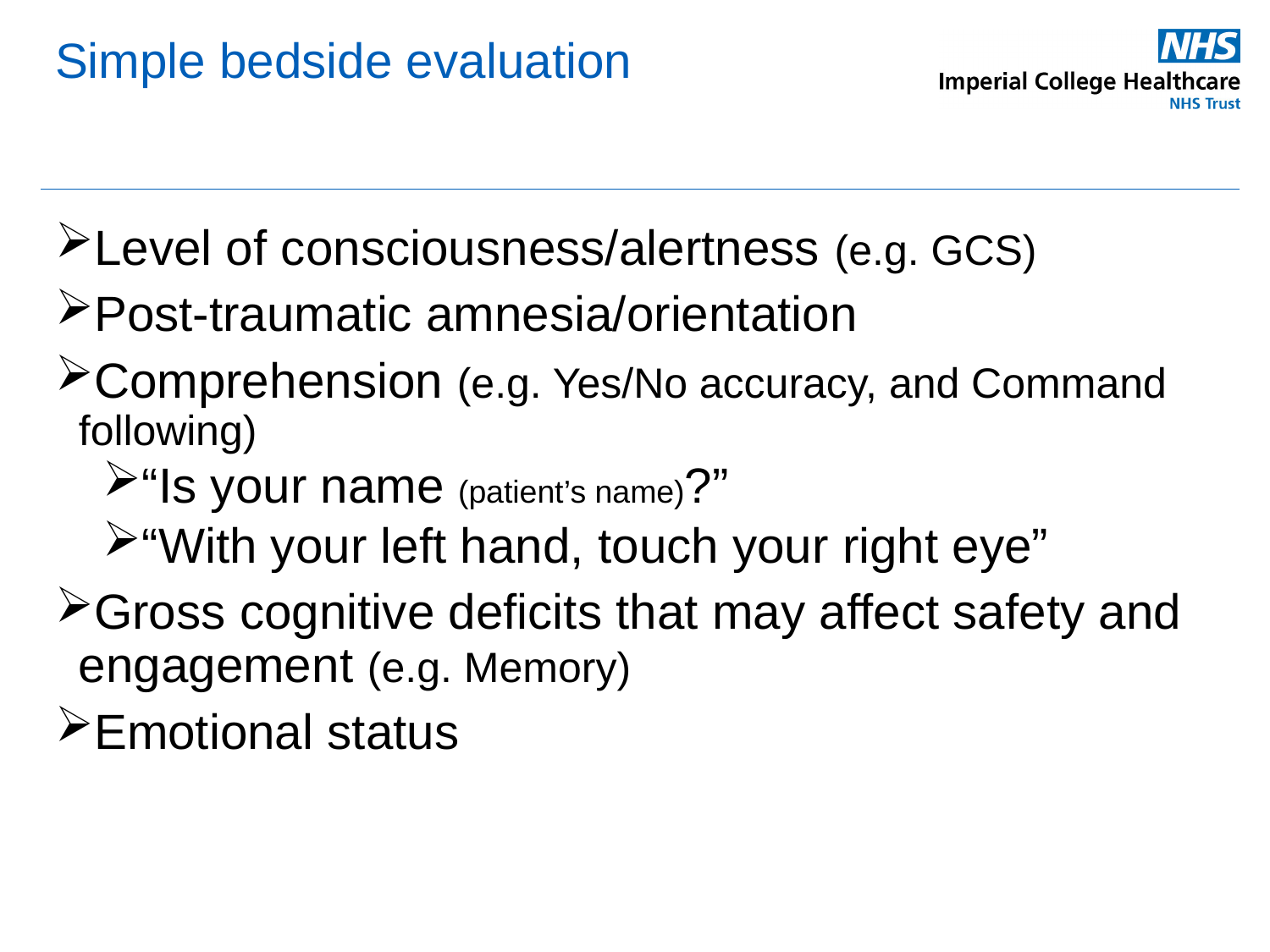

# Simple bedside evaluation
Level of consciousness/alertness (e.g. GCS)
Post-traumatic amnesia/orientation
Comprehension (e.g. Yes/No accuracy, and Command following)
“Is your name (patient’s name)?”
“With your left hand, touch your right eye”
Gross cognitive deficits that may affect safety and engagement (e.g. Memory)
Emotional status